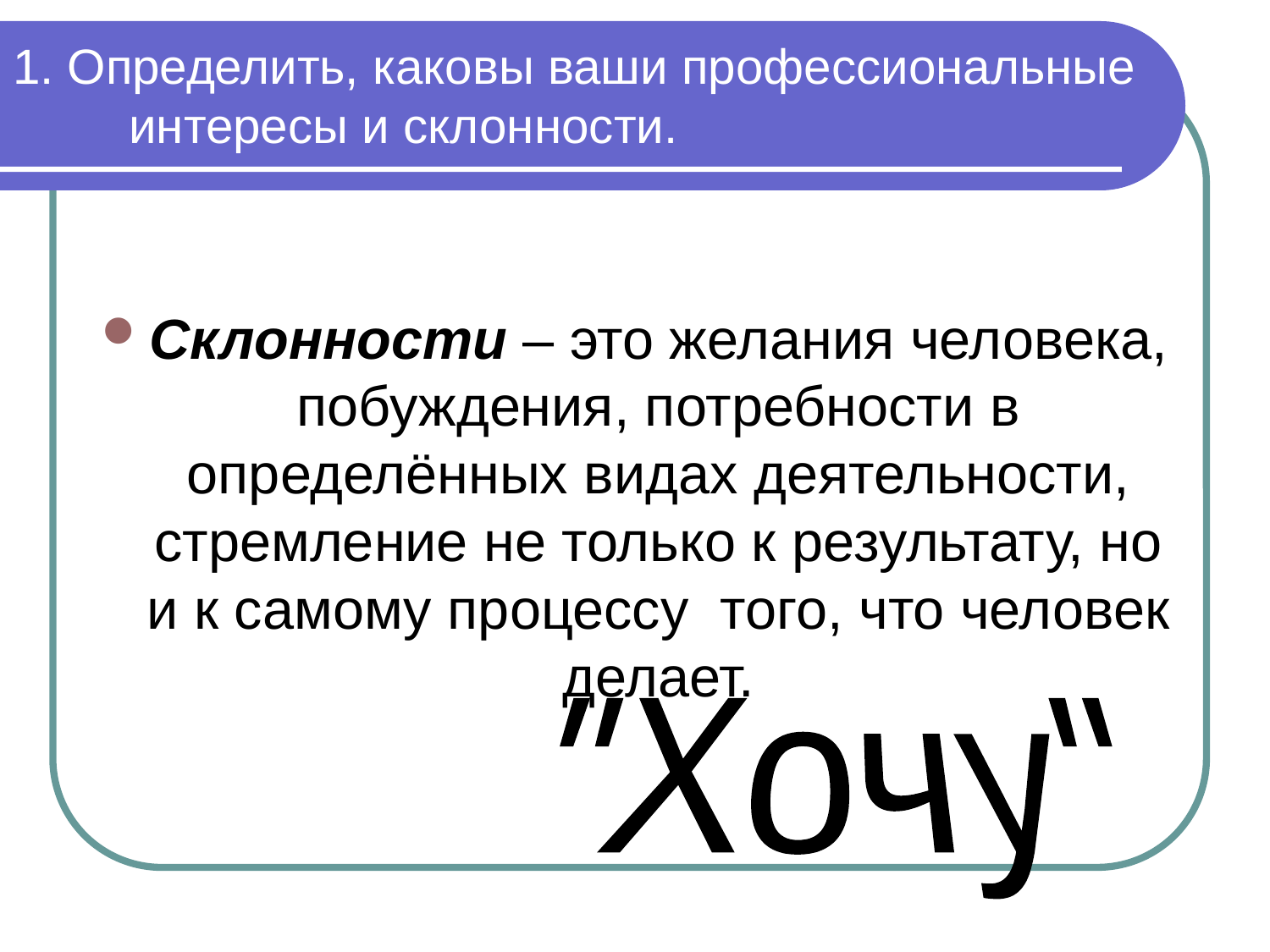

# 1. Определить, каковы ваши профессиональные интересы и склонности.
Склонности – это желания человека, побуждения, потребности в определённых видах деятельности, стремление не только к результату, но и к самому процессу  того, что человек делает.
 "Хочу"